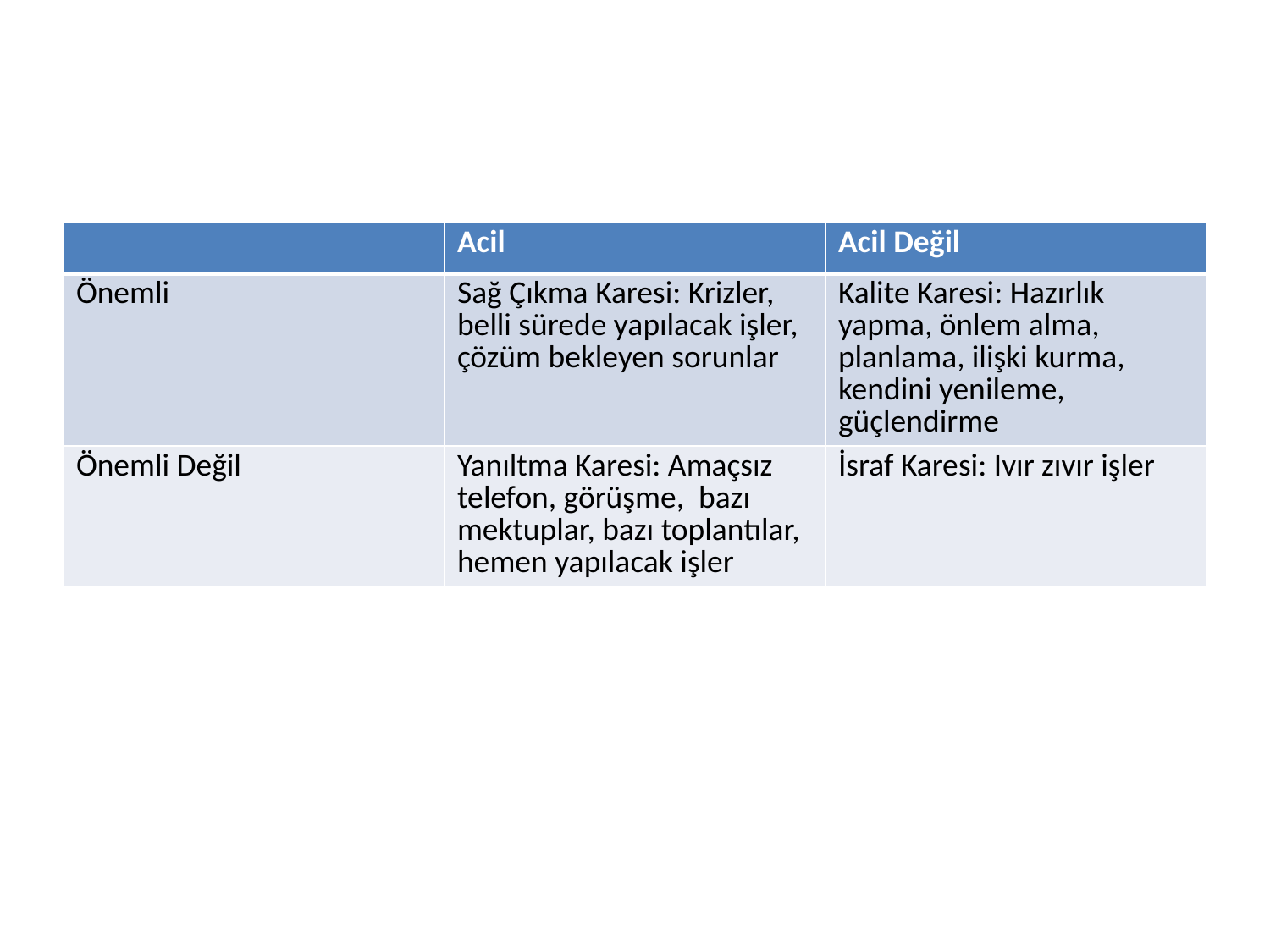

|  | Acil | Acil Değil |
| --- | --- | --- |
| Önemli | Sağ Çıkma Karesi: Krizler, belli sürede yapılacak işler, çözüm bekleyen sorunlar | Kalite Karesi: Hazırlık yapma, önlem alma, planlama, ilişki kurma, kendini yenileme, güçlendirme |
| Önemli Değil | Yanıltma Karesi: Amaçsız telefon, görüşme, bazı mektuplar, bazı toplantılar, hemen yapılacak işler | İsraf Karesi: Ivır zıvır işler |